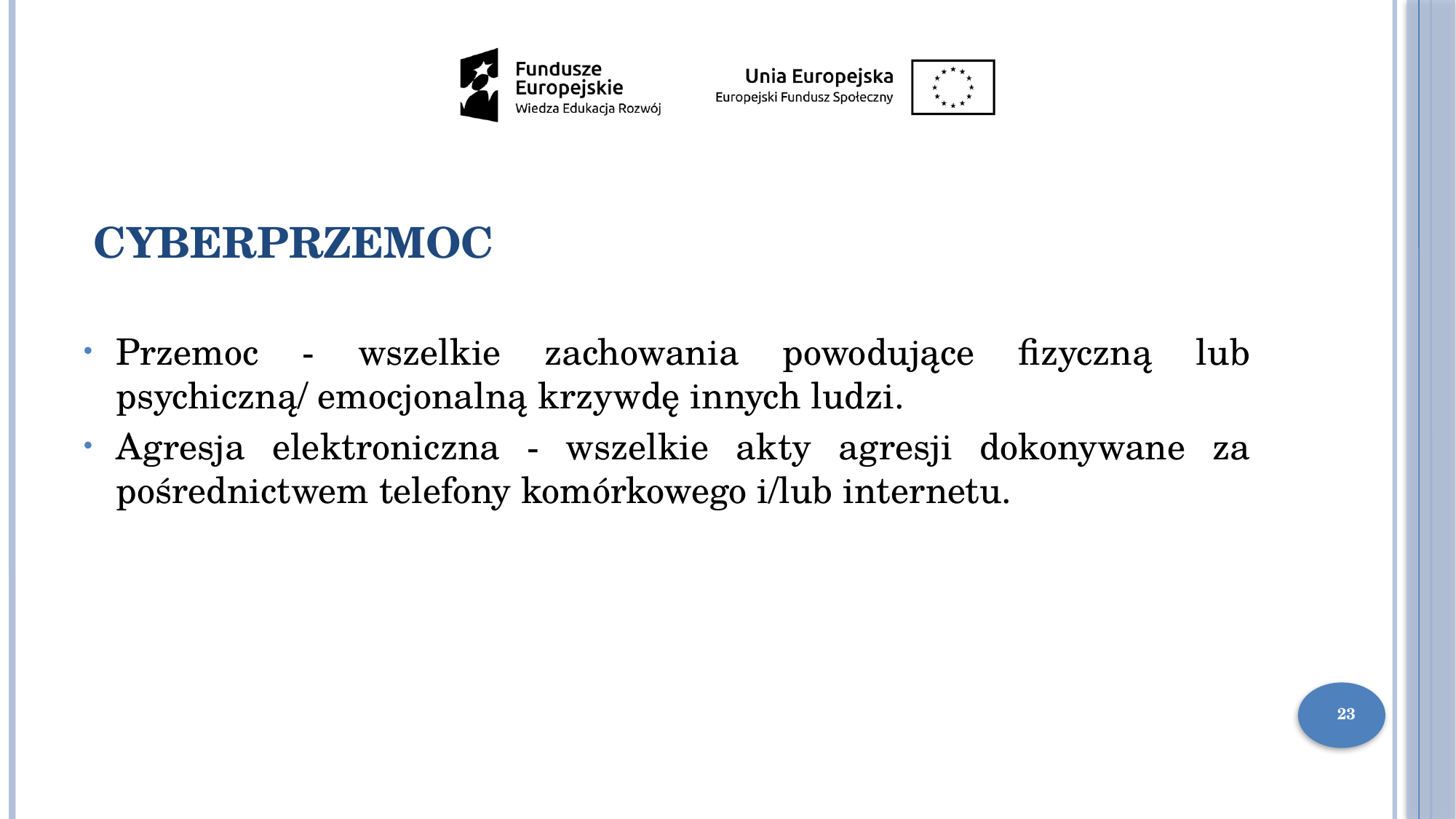

Cyberprzemoc
Przemoc - wszelkie zachowania powodujące fizyczną lub psychiczną/ emocjonalną krzywdę innych ludzi.
Agresja elektroniczna - wszelkie akty agresji dokonywane za pośrednictwem telefony komórkowego i/lub internetu.
23